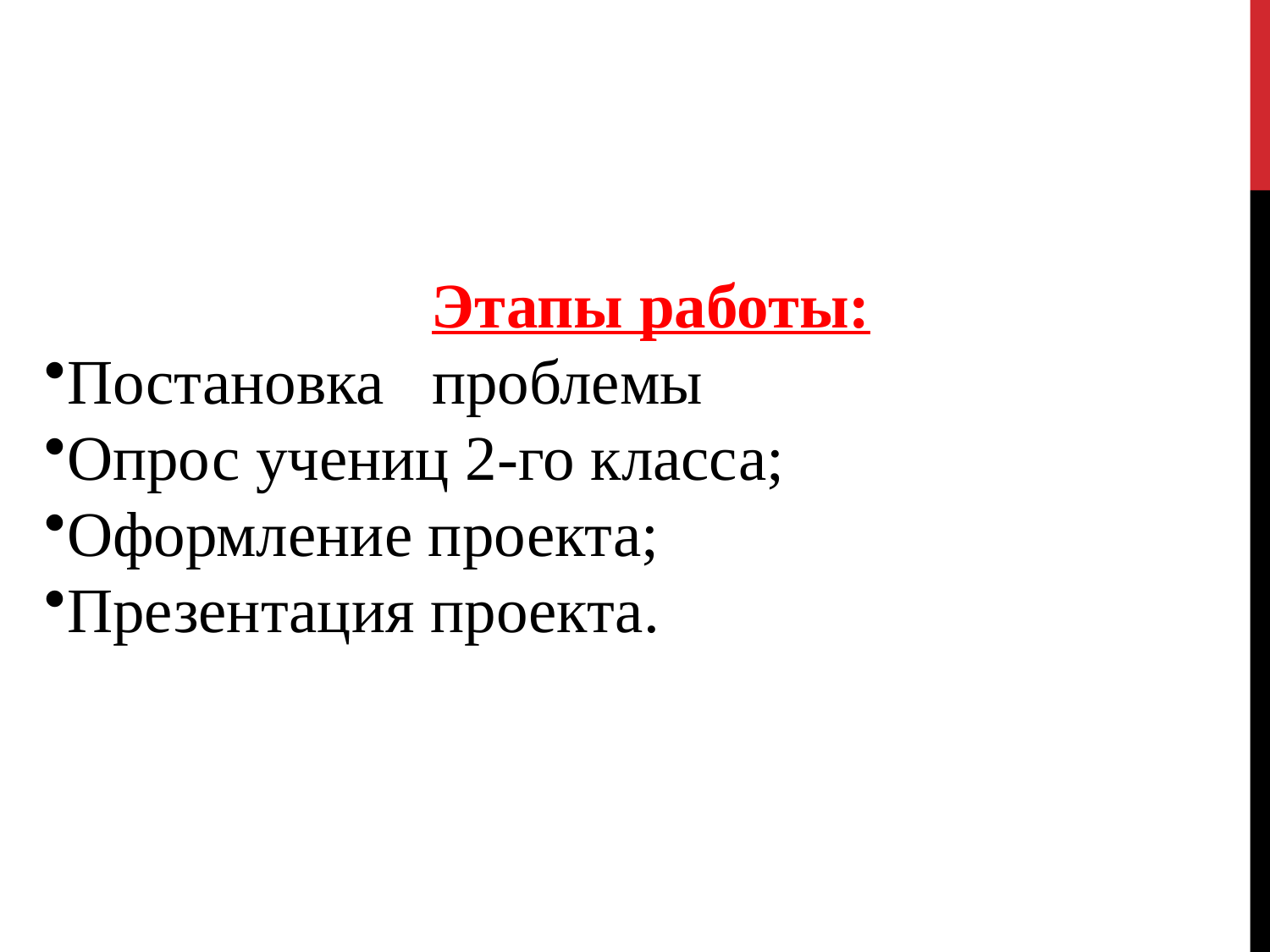

Этапы работы:
Постановка   проблемы
Опрос учениц 2-го класса;
Оформление проекта;
Презентация проекта.